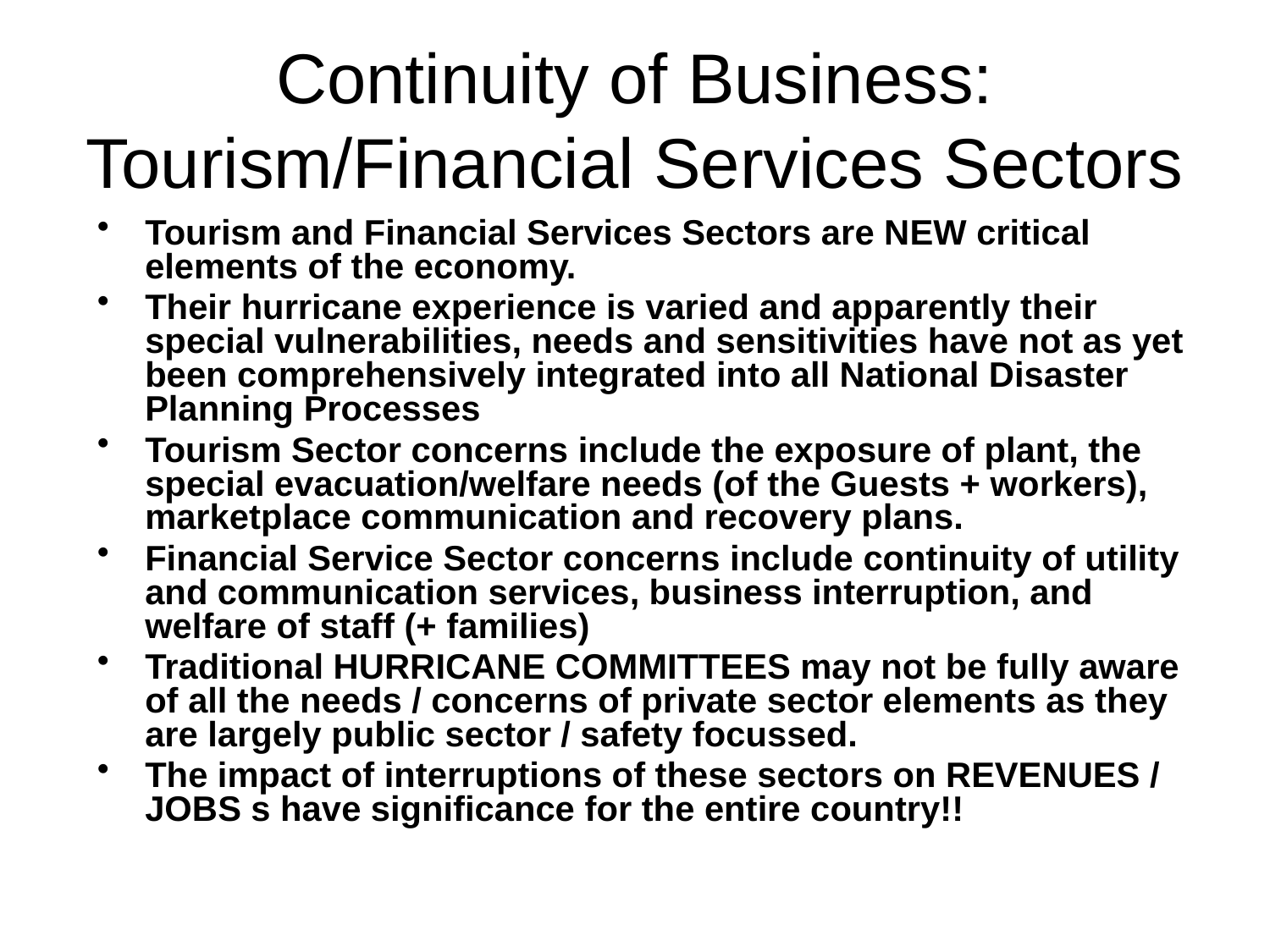

# Continuity of Business: Tourism/Financial Services Sectors
Tourism and Financial Services Sectors are NEW critical elements of the economy.
Their hurricane experience is varied and apparently their special vulnerabilities, needs and sensitivities have not as yet been comprehensively integrated into all National Disaster Planning Processes
Tourism Sector concerns include the exposure of plant, the special evacuation/welfare needs (of the Guests + workers), marketplace communication and recovery plans.
Financial Service Sector concerns include continuity of utility and communication services, business interruption, and welfare of staff (+ families)
Traditional HURRICANE COMMITTEES may not be fully aware of all the needs / concerns of private sector elements as they  are largely public sector / safety focussed.
The impact of interruptions of these sectors on REVENUES / JOBS s have significance for the entire country!!